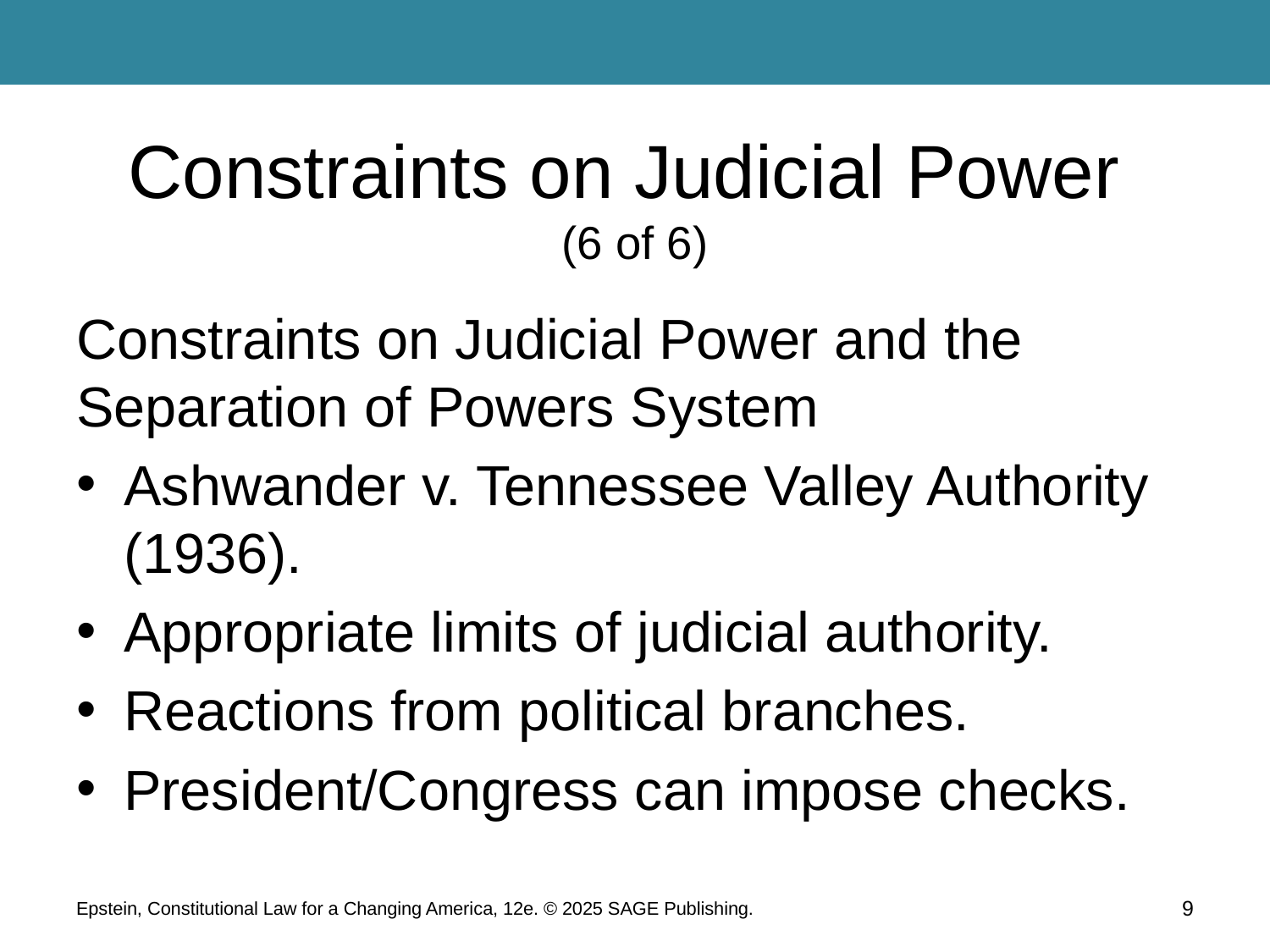

# Constraints on Judicial Power (6 of 6)
Constraints on Judicial Power and the Separation of Powers System
Ashwander v. Tennessee Valley Authority (1936).
Appropriate limits of judicial authority.
Reactions from political branches.
President/Congress can impose checks.
Epstein, Constitutional Law for a Changing America, 12e. © 2025 SAGE Publishing.
9